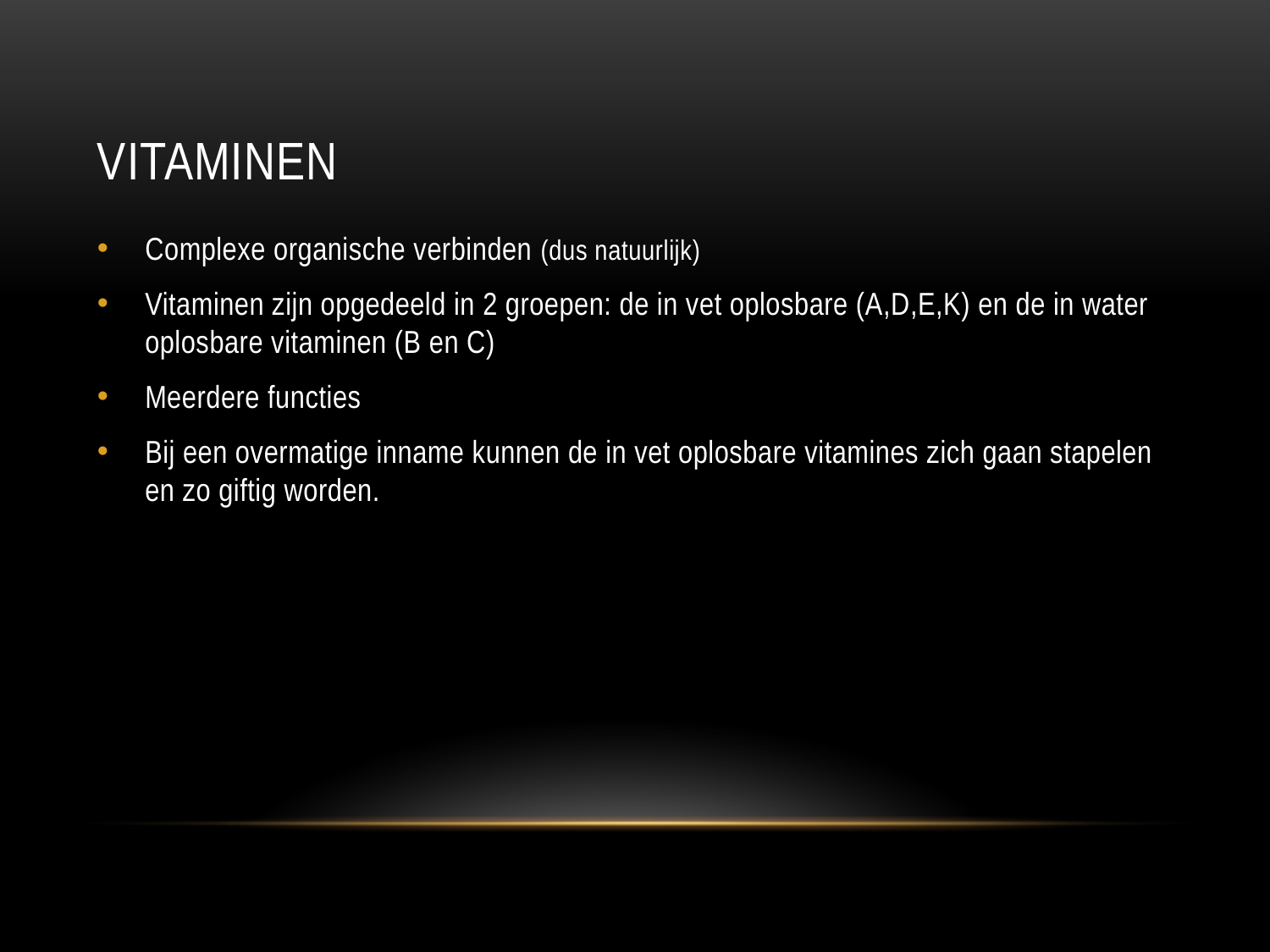

# Vitaminen
Complexe organische verbinden (dus natuurlijk)
Vitaminen zijn opgedeeld in 2 groepen: de in vet oplosbare (A,D,E,K) en de in water oplosbare vitaminen (B en C)
Meerdere functies
Bij een overmatige inname kunnen de in vet oplosbare vitamines zich gaan stapelen en zo giftig worden.